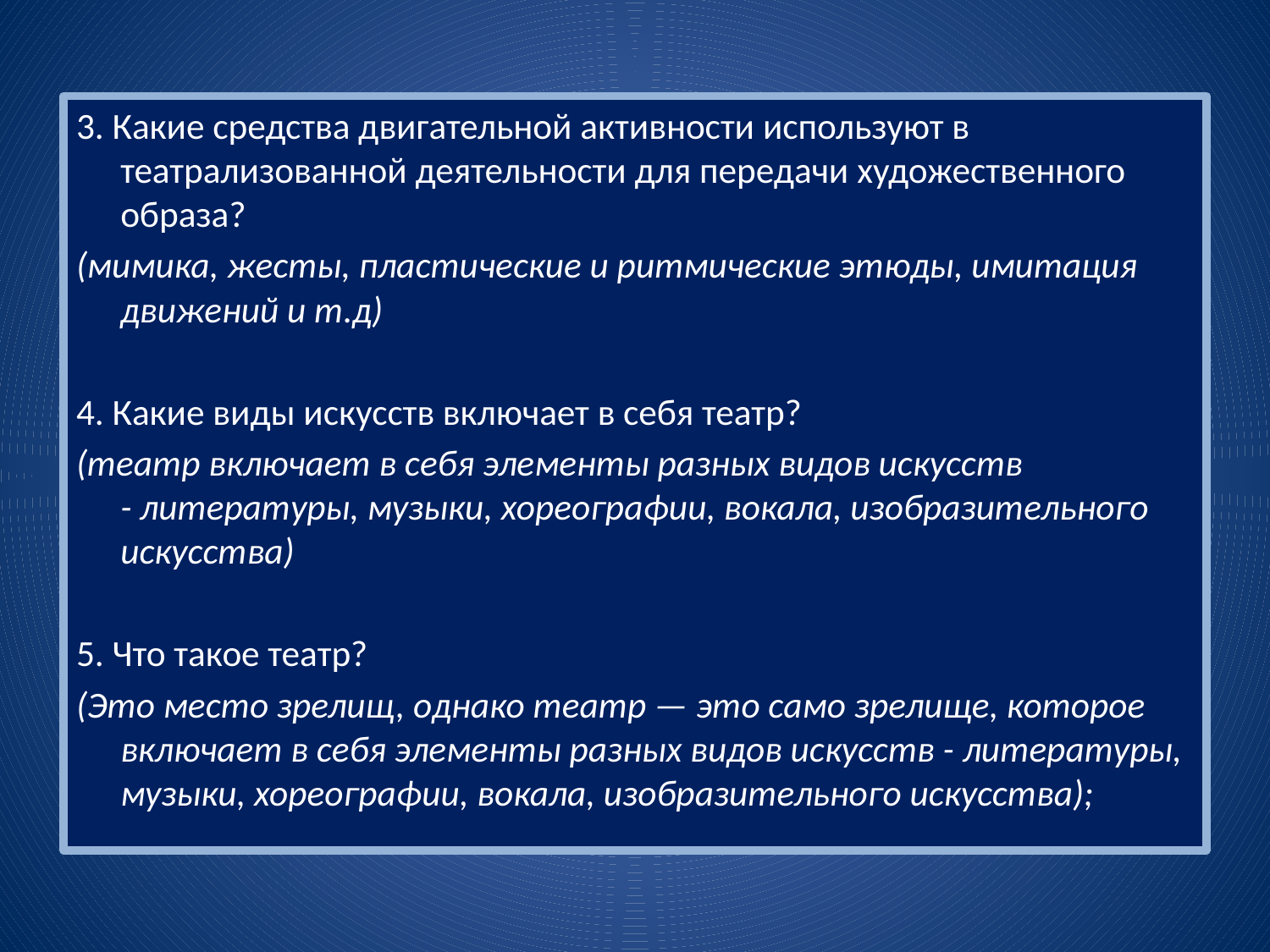

3. Какие средства двигательной активности используют в театрализованной деятельности для передачи художественного образа?
(мимика, жесты, пластические и ритмические этюды, имитация движений и т.д)

4. Какие виды искусств включает в себя театр?
(театр включает в себя элементы разных видов искусств - литературы, музыки, хореографии, вокала, изобразительного искусства)

5. Что такое театр?
(Это место зрелищ, однако театр — это само зрелище, которое включает в себя элементы разных видов искусств - литературы, музыки, хореографии, вокала, изобразительного искусства);